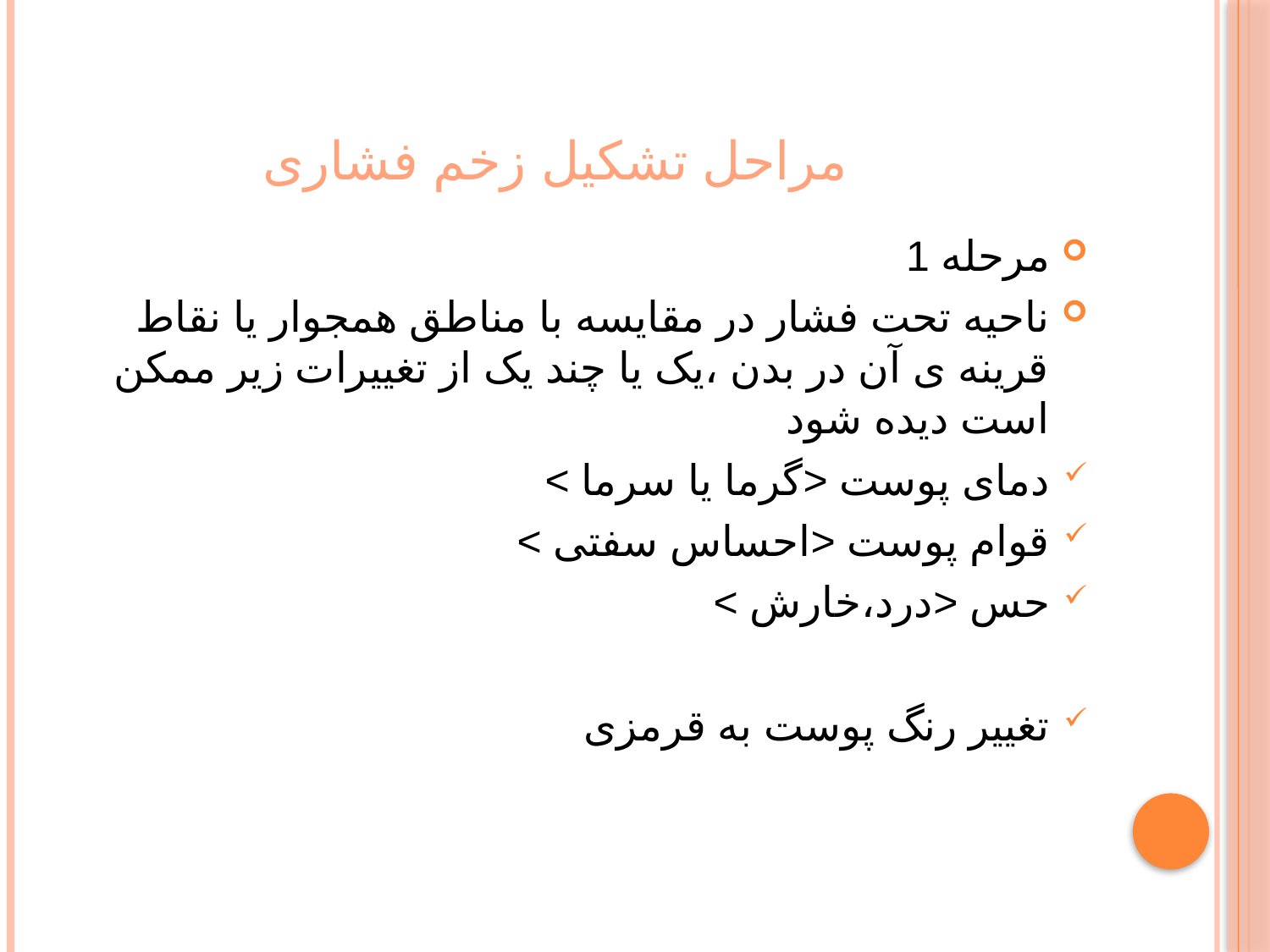

# مراحل تشکیل زخم فشاری
مرحله 1
ناحیه تحت فشار در مقایسه با مناطق همجوار یا نقاط قرینه ی آن در بدن ،یک یا چند یک از تغییرات زیر ممکن است دیده شود
دمای پوست <گرما یا سرما >
قوام پوست <احساس سفتی >
حس <درد،خارش >

تغییر رنگ پوست به قرمزی